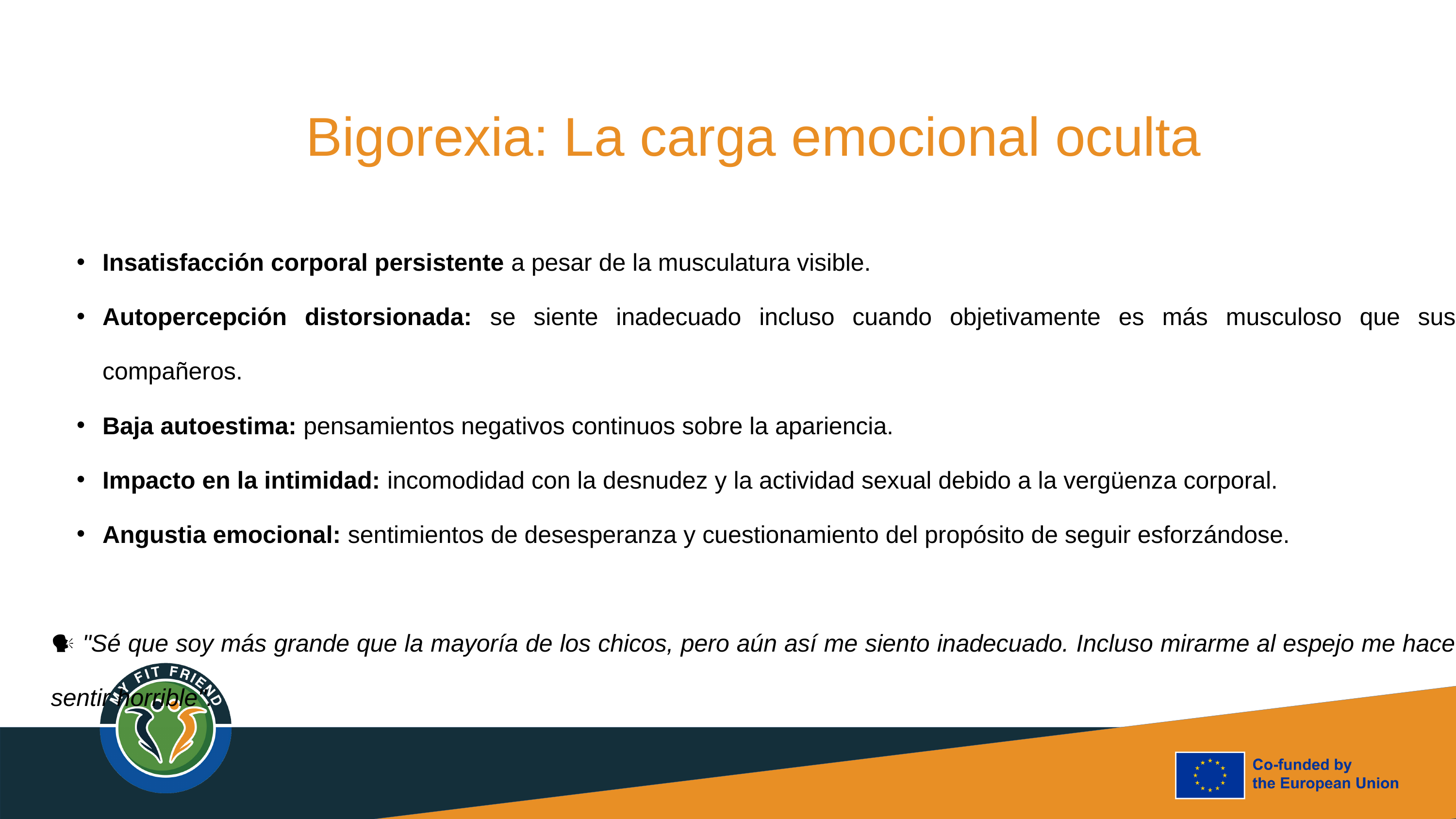

Bigorexia: La carga emocional oculta

Insatisfacción corporal persistente a pesar de la musculatura visible.
Autopercepción distorsionada: se siente inadecuado incluso cuando objetivamente es más musculoso que sus compañeros.
Baja autoestima: pensamientos negativos continuos sobre la apariencia.
Impacto en la intimidad: incomodidad con la desnudez y la actividad sexual debido a la vergüenza corporal.
Angustia emocional: sentimientos de desesperanza y cuestionamiento del propósito de seguir esforzándose.

🗣 "Sé que soy más grande que la mayoría de los chicos, pero aún así me siento inadecuado. Incluso mirarme al espejo me hace sentir horrible".